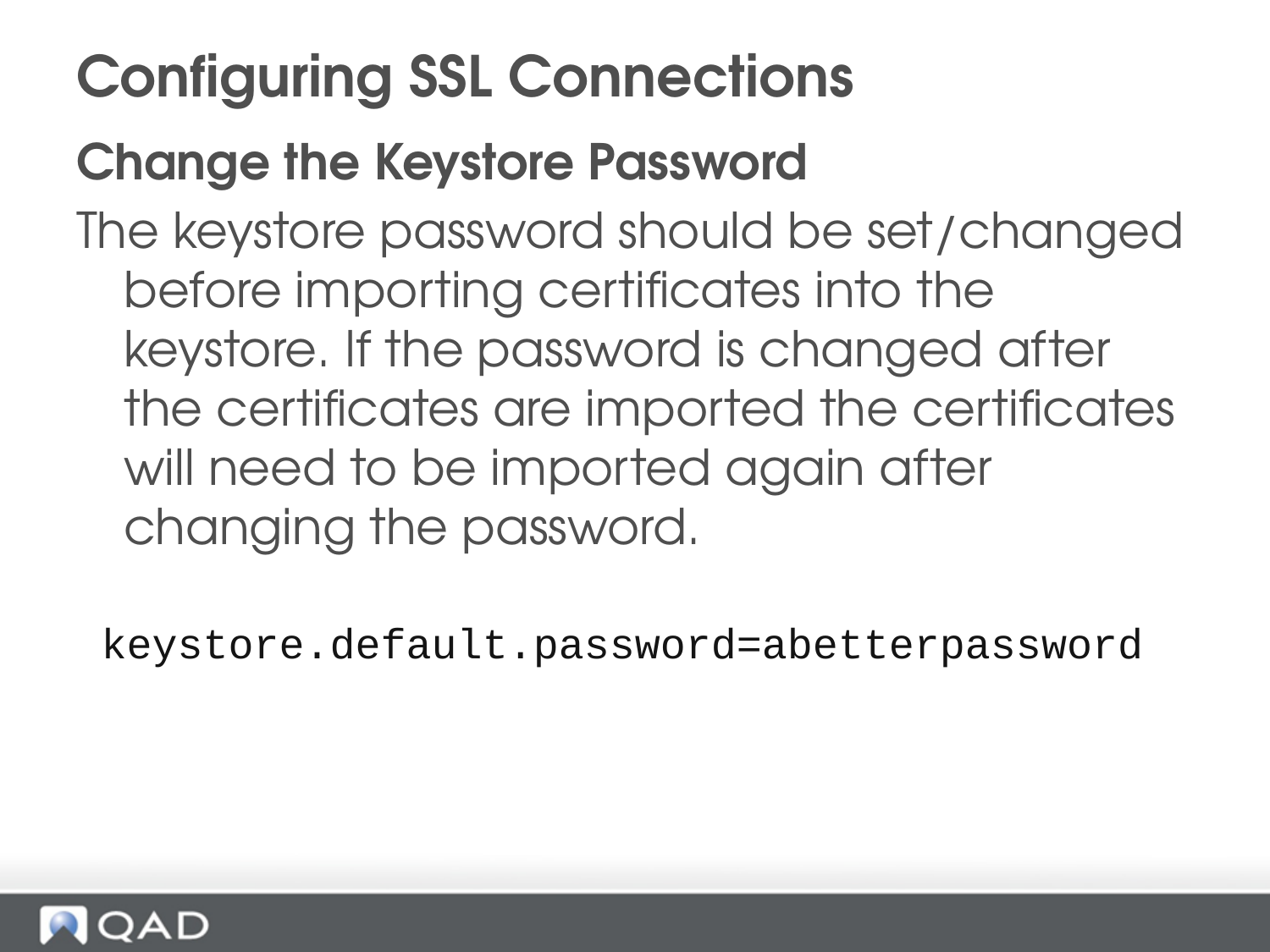

# Configuring SSL Connections
Change the Keystore Password
The keystore password should be set/changed before importing certificates into the keystore. If the password is changed after the certificates are imported the certificates will need to be imported again after changing the password.
keystore.default.password=abetterpassword